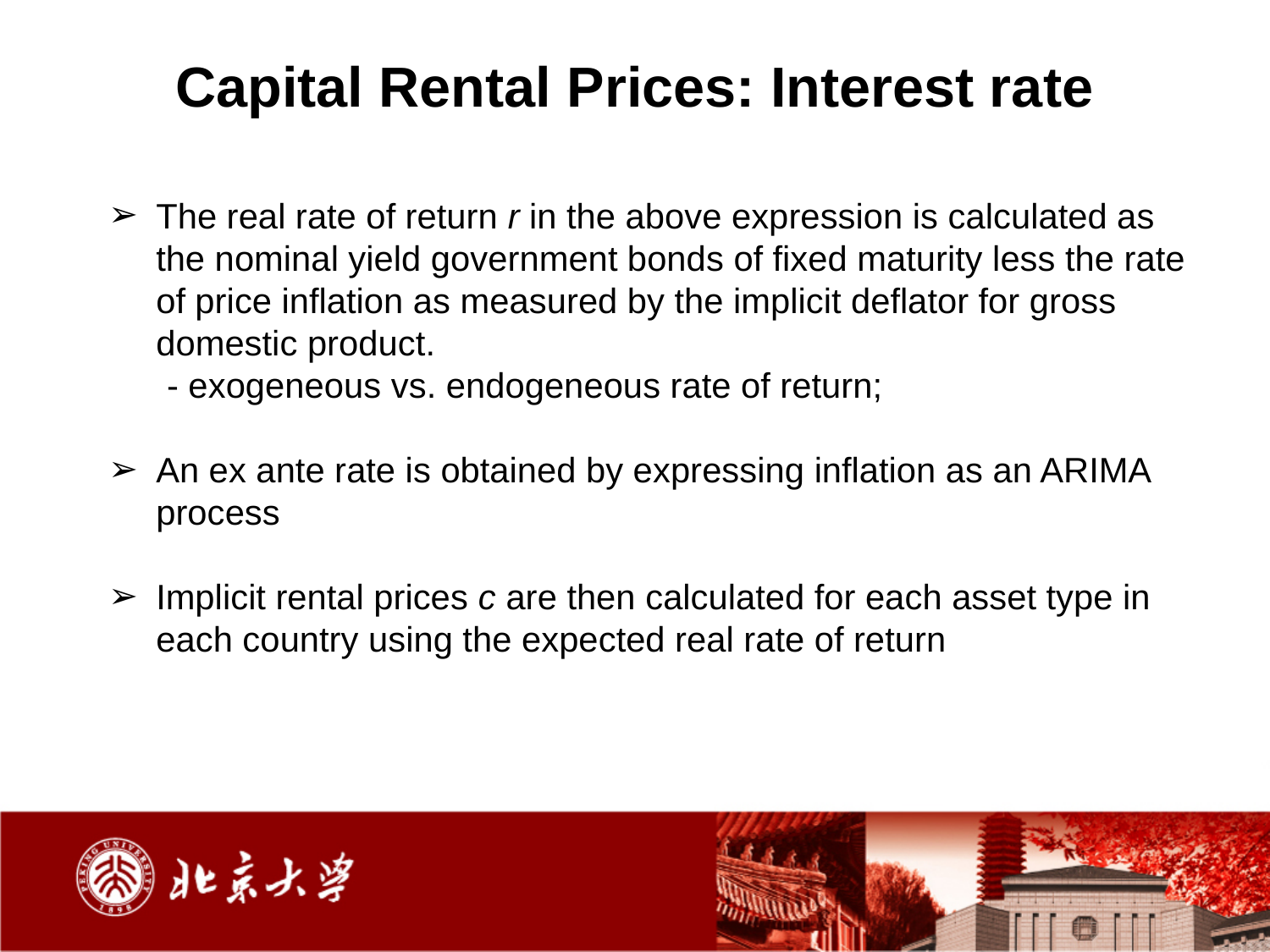

# Capital Rental Prices: Interest rate
The real rate of return r in the above expression is calculated as the nominal yield government bonds of fixed maturity less the rate of price inflation as measured by the implicit deflator for gross domestic product.
      - exogeneous vs. endogeneous rate of return;

An ex ante rate is obtained by expressing inflation as an ARIMA process

Implicit rental prices c are then calculated for each asset type in each country using the expected real rate of return